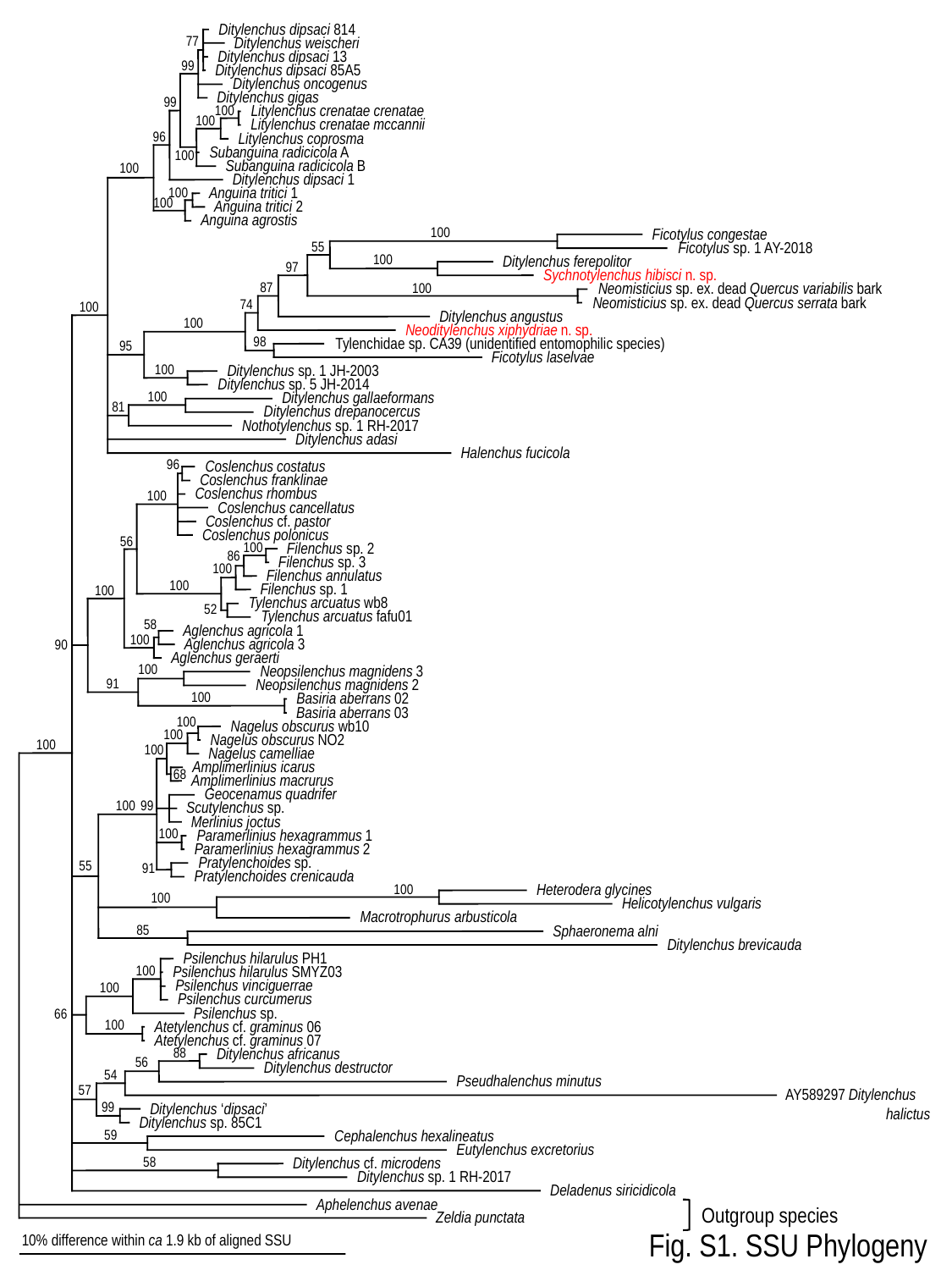

Ditylenchus dipsaci 814

77
Ditylenchus weischeri

Ditylenchus dipsaci 13

99

Ditylenchus dipsaci 85A5

Ditylenchus oncogenus

Ditylenchus gigas
99

Litylenchus crenatae crenatae
100

100

Litylenchus crenatae mccannii

96
Litylenchus coprosma

Subanguina radicicola A

100

Subanguina radicicola B
100

Ditylenchus dipsaci 1

Anguina tritici 1
100

100
Anguina tritici 2

Anguina agrostis

100
Ficotylus congestae

Ficotylus sp. 1 AY-2018
55

100
Ditylenchus ferepolitor

97

Sychnotylenchus hibisci n. sp.

87
Neomisticius sp. ex. dead Quercus variabilis bark
100

Neomisticius sp. ex. dead Quercus serrata bark
74

100

Ditylenchus angustus

100

Neoditylenchus xiphydriae n. sp.

98
Tylenchidae sp. CA39 (unidentified entomophilic species)
95

Ficotylus laselvae

Ditylenchus sp. 1 JH-2003
100

Ditylenchus sp. 5 JH-2014

100
Ditylenchus gallaeformans
81

Ditylenchus drepanocercus

Nothotylenchus sp. 1 RH-2017

Ditylenchus adasi

Halenchus fucicola

96
Coslenchus costatus

Coslenchus franklinae

Coslenchus rhombus
100

Coslenchus cancellatus

Coslenchus cf. pastor

Coslenchus polonicus
56

100
Filenchus sp. 2
86

Filenchus sp. 3

100

Filenchus annulatus

100

Filenchus sp. 1
100

Tylenchus arcuatus wb8

52

Tylenchus arcuatus fafu01

58

Aglenchus agricola 1
100

Aglenchus agricola 3
90

Aglenchus geraerti

100
Neopsilenchus magnidens 3

91
Neopsilenchus magnidens 2

Basiria aberrans 02
100

Basiria aberrans 03

100
Nagelus obscurus wb10
100

Nagelus obscurus NO2

100

100
Nagelus camelliae

Amplimerlinius icarus

68

Amplimerlinius macrurus

Geocenamus quadrifer

99
100
Scutylenchus sp.

Merlinius joctus

100
Paramerlinius hexagrammus 1

Paramerlinius hexagrammus 2

Pratylenchoides sp.
55
91

Pratylenchoides crenicauda

Heterodera glycines
100
100

Helicotylenchus vulgaris

Macrotrophurus arbusticola

Sphaeronema alni
85

Ditylenchus brevicauda

Psilenchus hilarulus PH1

Psilenchus hilarulus SMYZ03
100

Psilenchus vinciguerrae
100

Psilenchus curcumerus

Psilenchus sp.
66

100
Atetylenchus cf. graminus 06

Atetylenchus cf. graminus 07

88
Ditylenchus africanus
56

Ditylenchus destructor

54

Pseudhalenchus minutus

57

AY589297 Ditylenchus
                            halictus

Ditylenchus ‘dipsaci’
99

Ditylenchus sp. 85C1

59
Cephalenchus hexalineatus

Eutylenchus excretorius

58
Ditylenchus cf. microdens

Ditylenchus sp. 1 RH-2017

Deladenus siricidicola

Aphelenchus avenae
Outgroup species

Zeldia punctata

Fig. S1. SSU Phylogeny
10% difference within ca 1.9 kb of aligned SSU